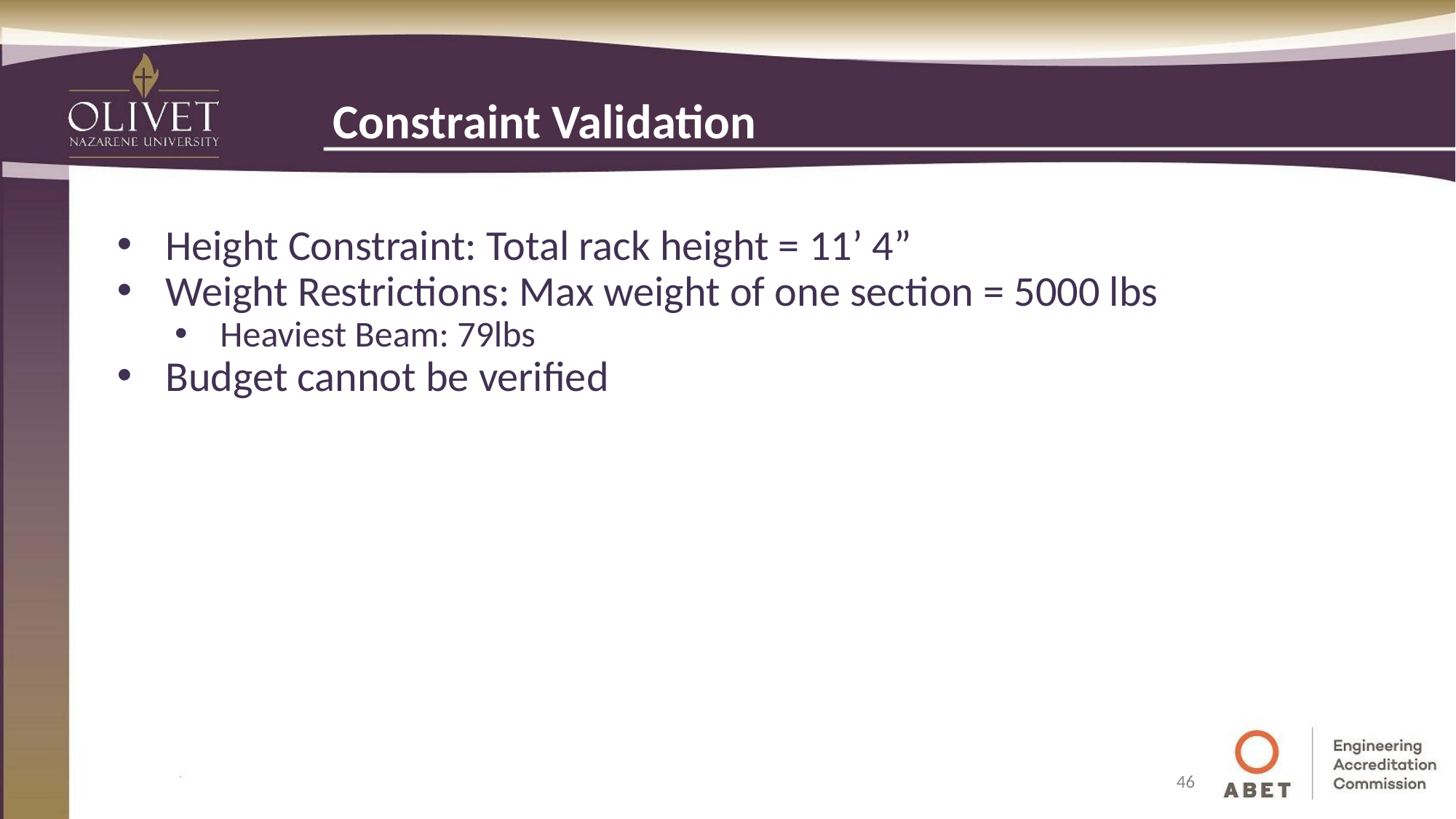

# Constraint Validation
Height Constraint: Total rack height = 11’ 4”
Weight Restrictions: Max weight of one section = 5000 lbs
Heaviest Beam: 79lbs
Budget cannot be verified

46